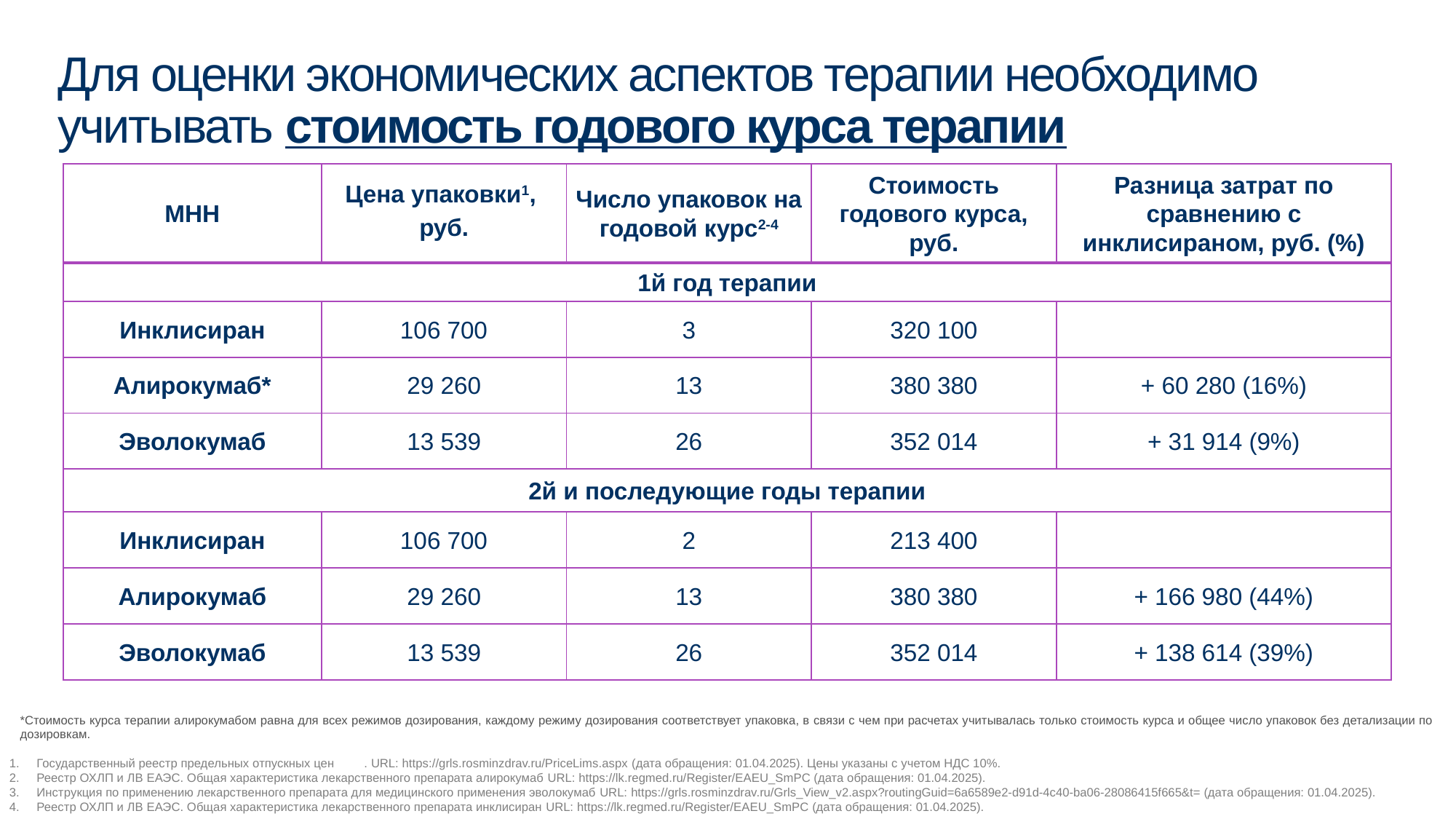

# Для оценки экономических аспектов терапии необходимо учитывать стоимость годового курса терапии
| МНН | Цена упаковки1, руб. | Число упаковок на годовой курс2-4 | Стоимость годового курса, руб. | Разница затрат по сравнению с инклисираном, руб. (%) |
| --- | --- | --- | --- | --- |
| 1й год терапии |  |  |  |  |
| Инклисиран | 106 700 | 3 | 320 100 |  |
| Алирокумаб\* | 29 260 | 13 | 380 380 | + 60 280 (16%) |
| Эволокумаб | 13 539 | 26 | 352 014 | + 31 914 (9%) |
| 2й и последующие годы терапии |  |  |  |  |
| Инклисиран | 106 700 | 2 | 213 400 |  |
| Алирокумаб | 29 260 | 13 | 380 380 | + 166 980 (44%) |
| Эволокумаб | 13 539 | 26 | 352 014 | + 138 614 (39%) |
*Стоимость курса терапии алирокумабом равна для всех режимов дозирования, каждому режиму дозирования соответствует упаковка, в связи с чем при расчетах учитывалась только стоимость курса и общее число упаковок без детализации по дозировкам.
Государственный реестр предельных отпускных цен	. URL: https://grls.rosminzdrav.ru/PriceLims.aspx (дата обращения: 01.04.2025). Цены указаны с учетом НДС 10%.
Реестр ОХЛП и ЛВ ЕАЭС. Общая характеристика лекарственного препарата алирокумаб URL: https://lk.regmed.ru/Register/EAEU_SmPC (дата обращения: 01.04.2025).
Инструкция по применению лекарственного препарата для медицинского применения эволокумаб URL: https://grls.rosminzdrav.ru/Grls_View_v2.aspx?routingGuid=6a6589e2-d91d-4c40-ba06-28086415f665&t= (дата обращения: 01.04.2025).
Реестр ОХЛП и ЛВ ЕАЭС. Общая характеристика лекарственного препарата инклисиран URL: https://lk.regmed.ru/Register/EAEU_SmPC (дата обращения: 01.04.2025).